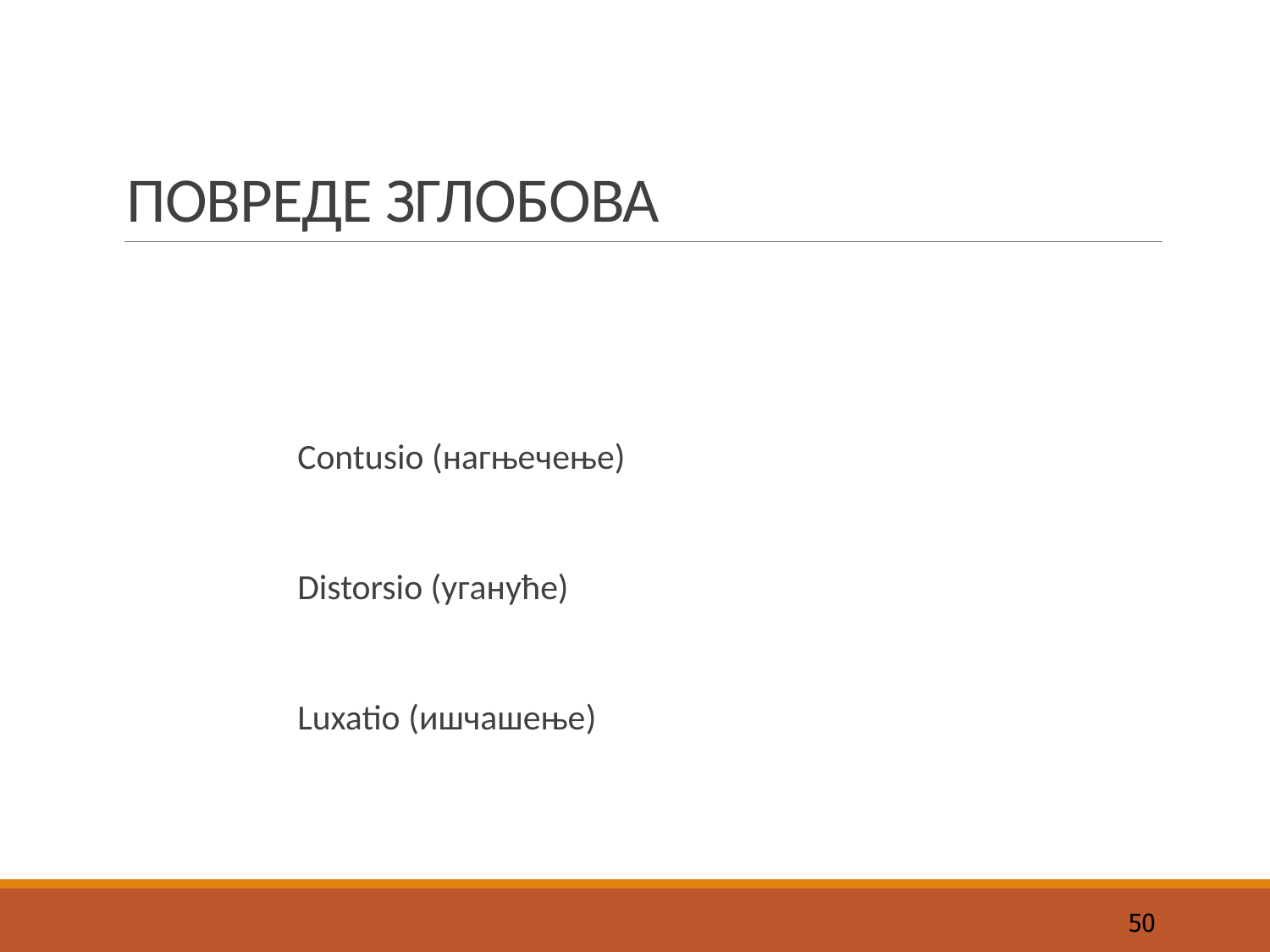

# ПОВРЕДЕ ЗГЛОБОВА
Contusio (нагњечeњe)
Distorsio (угануће)
Luxatio (ишчашење)
50